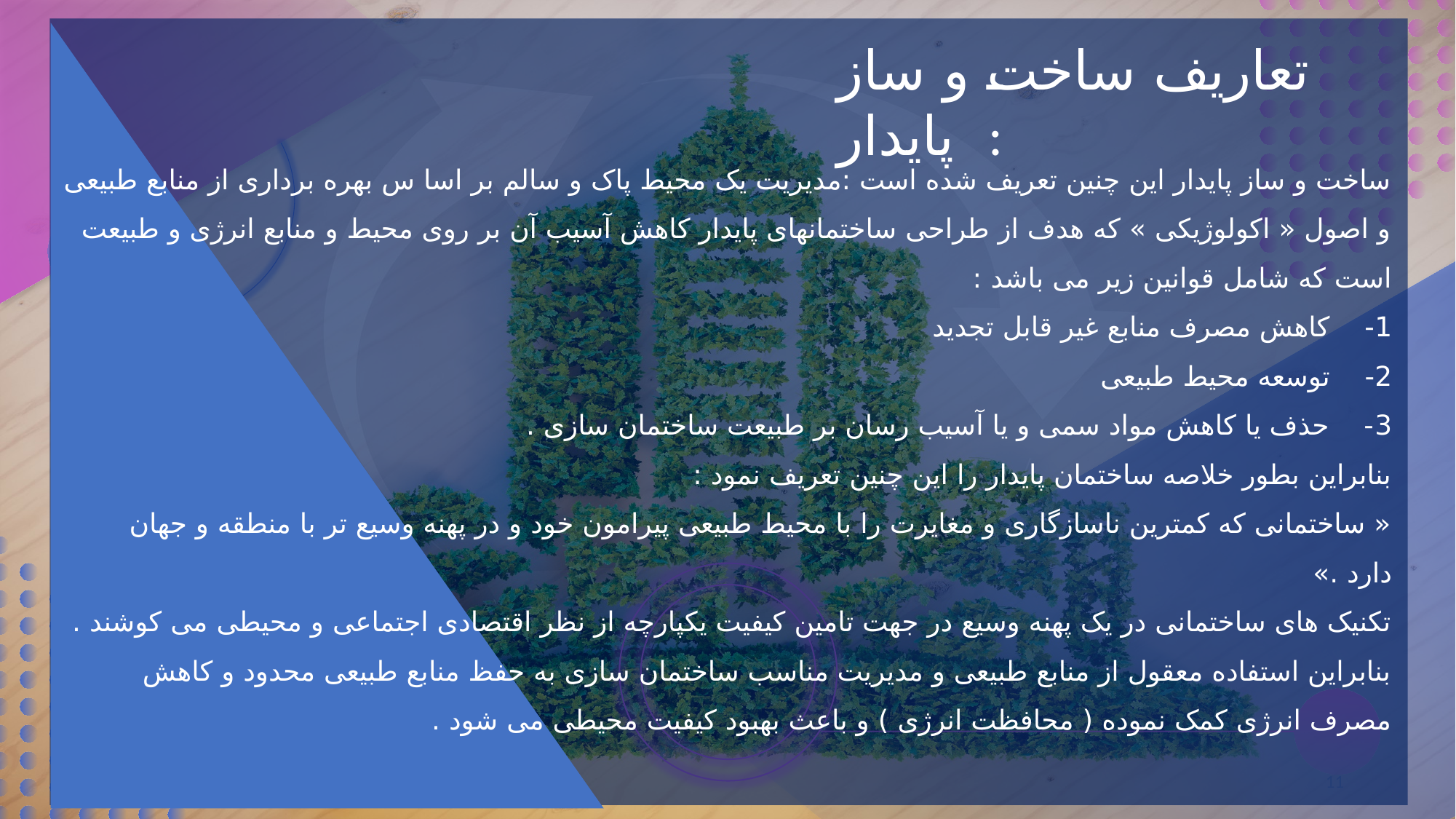

تعاریف ساخت و ساز پایدار  :

ساخت و ساز پایدار این چنین تعریف شده است :مدیریت یک محیط پاک و سالم بر اسا س بهره برداری از منابع طبیعی و اصول « اکولوژیکی » که هدف از طراحی ساختمانهای پایدار کاهش آسیب آن بر روی محیط و منابع انرژی و طبیعت است که شامل قوانین زیر می باشد :
1-    کاهش مصرف منابع غیر قابل تجدید
2-    توسعه محیط طبیعی
3-    حذف یا کاهش مواد سمی و یا آسیب رسان بر طبیعت ساختمان سازی .
بنابراین بطور خلاصه ساختمان پایدار را این چنین تعریف نمود :
« ساختمانی که کمترین ناسازگاری و مغایرت را با محیط طبیعی پیرامون خود و در پهنه وسیع تر با منطقه و جهان دارد .»
تکنیک های ساختمانی در یک پهنه وسیع در جهت تامین کیفیت یکپارچه از نظر اقتصادی اجتماعی و محیطی می کوشند . بنابراین استفاده معقول از منابع طبیعی و مدیریت مناسب ساختمان سازی به حفظ منابع طبیعی محدود و کاهش مصرف انرژی کمک نموده ( محافظت انرژی ) و باعث بهبود کیفیت محیطی می شود .

11